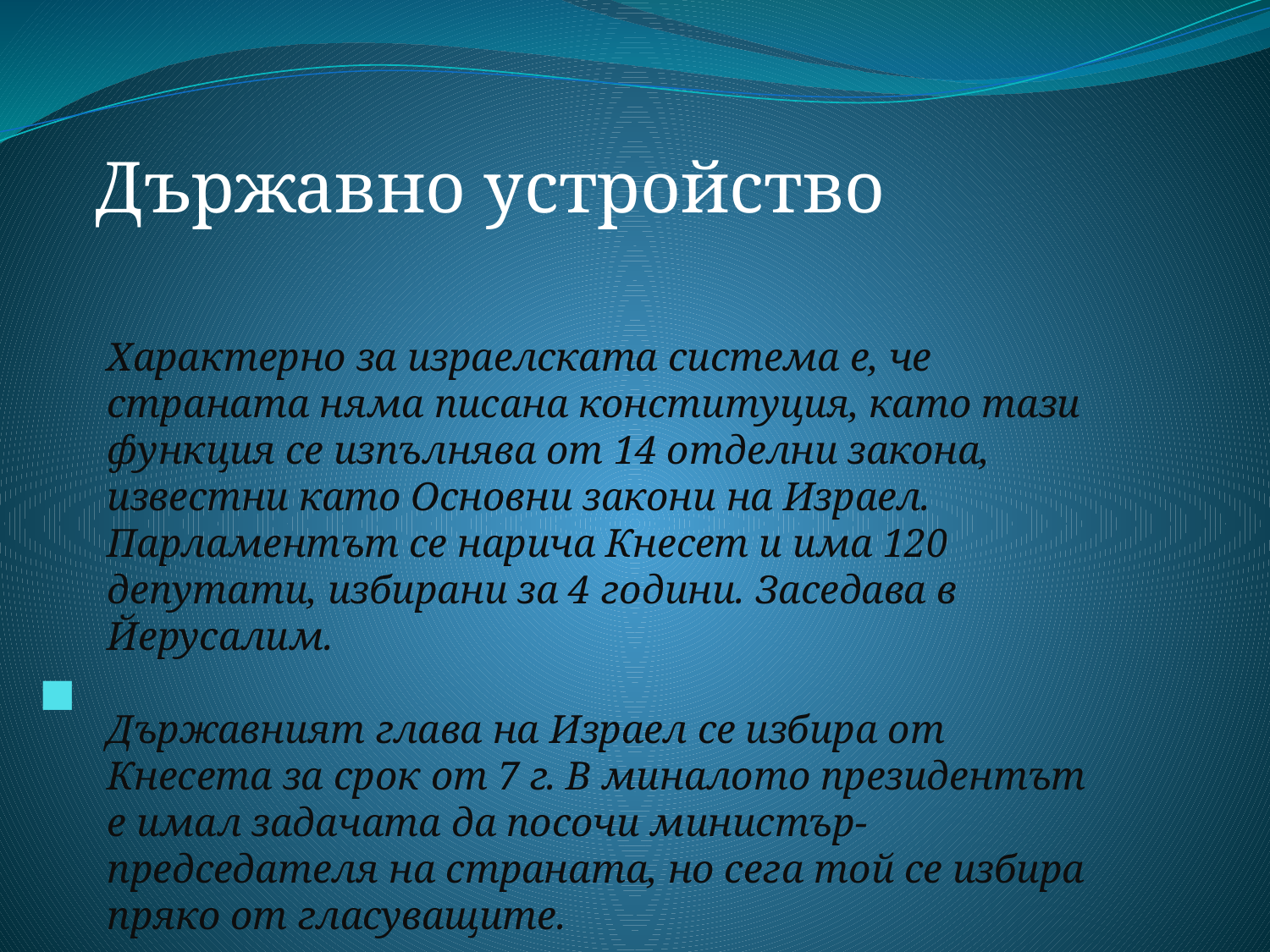

Държавно устройство
#
Характерно за израелската система е, че страната няма писана конституция, като тази функция се изпълнява от 14 отделни закона, известни като Основни закони на Израел. Парламентът се нарича Кнесет и има 120 депутати, избирани за 4 години. Заседава в Йерусалим.

Държавният глава на Израел се избира от Кнесета за срок от 7 г. В миналото президентът е имал задачата да посочи министър-председателя на страната, но сега той се избира пряко от гласуващите.